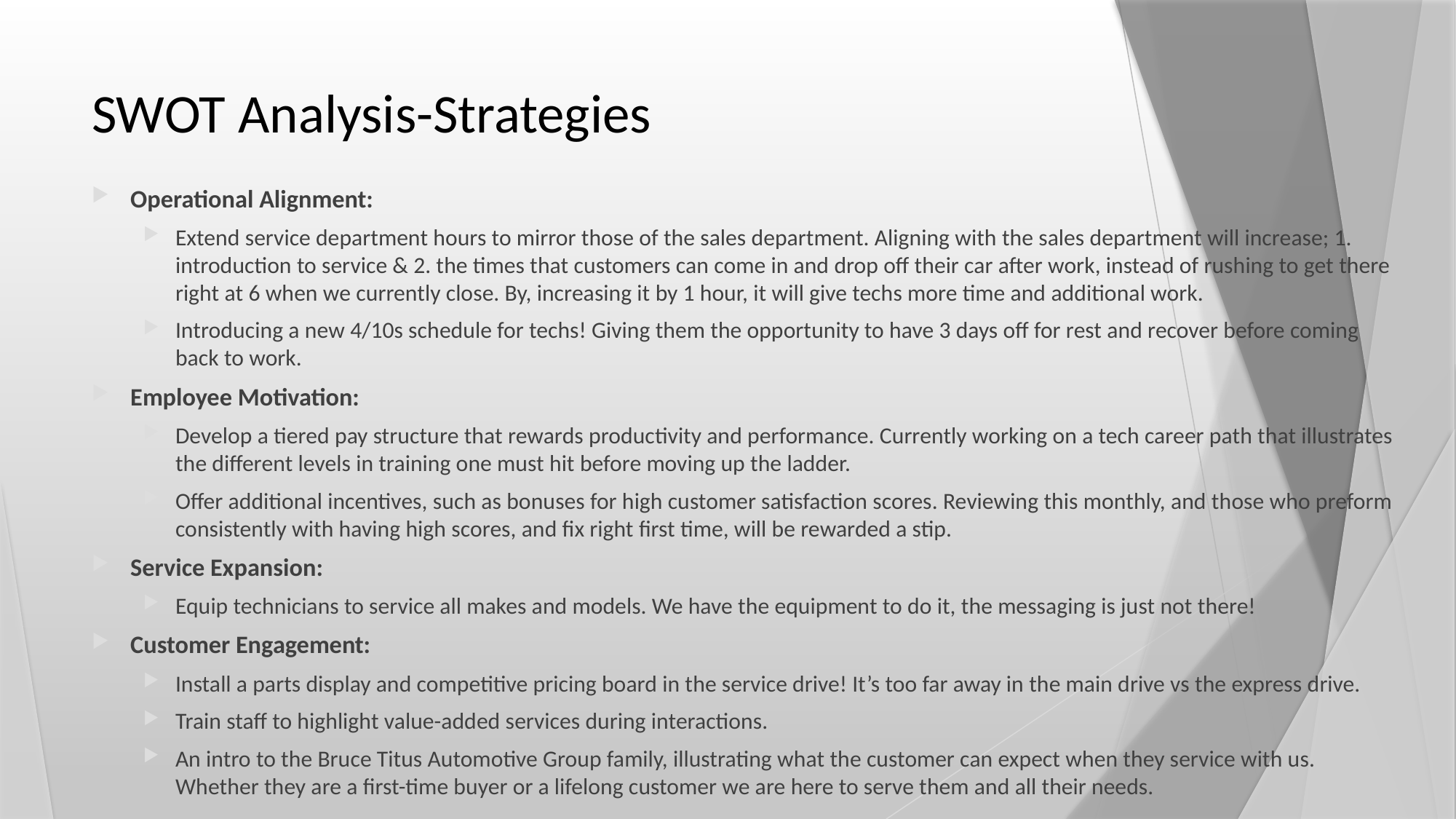

# SWOT Analysis-Strategies
Operational Alignment:
Extend service department hours to mirror those of the sales department. Aligning with the sales department will increase; 1. introduction to service & 2. the times that customers can come in and drop off their car after work, instead of rushing to get there right at 6 when we currently close. By, increasing it by 1 hour, it will give techs more time and additional work.
Introducing a new 4/10s schedule for techs! Giving them the opportunity to have 3 days off for rest and recover before coming back to work.
Employee Motivation:
Develop a tiered pay structure that rewards productivity and performance. Currently working on a tech career path that illustrates the different levels in training one must hit before moving up the ladder.
Offer additional incentives, such as bonuses for high customer satisfaction scores. Reviewing this monthly, and those who preform consistently with having high scores, and fix right first time, will be rewarded a stip.
Service Expansion:
Equip technicians to service all makes and models. We have the equipment to do it, the messaging is just not there!
Customer Engagement:
Install a parts display and competitive pricing board in the service drive! It’s too far away in the main drive vs the express drive.
Train staff to highlight value-added services during interactions.
An intro to the Bruce Titus Automotive Group family, illustrating what the customer can expect when they service with us. Whether they are a first-time buyer or a lifelong customer we are here to serve them and all their needs.